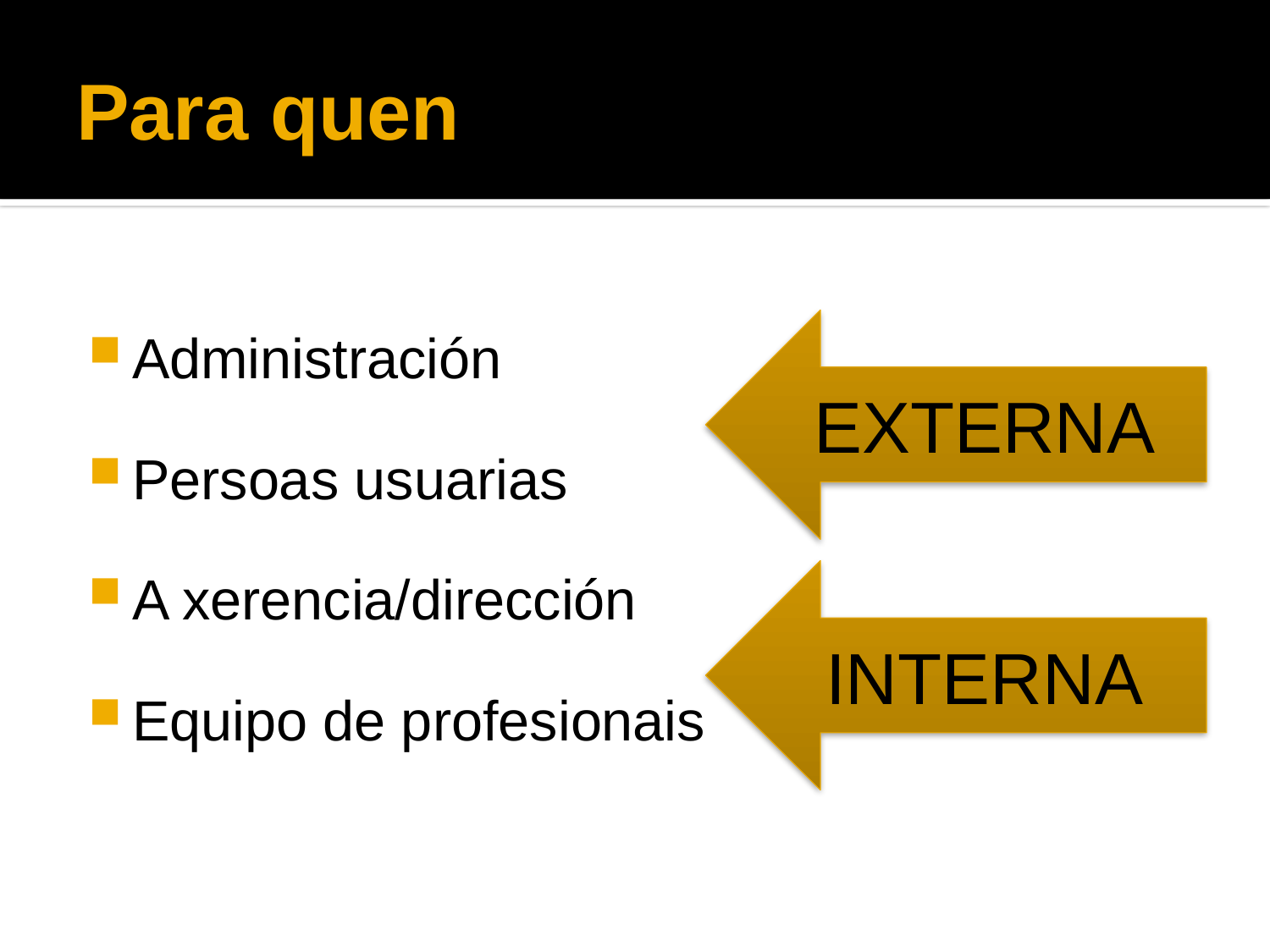

# Para quen
Administración
Persoas usuarias
A xerencia/dirección
Equipo de profesionais
EXTERNA
INTERNA